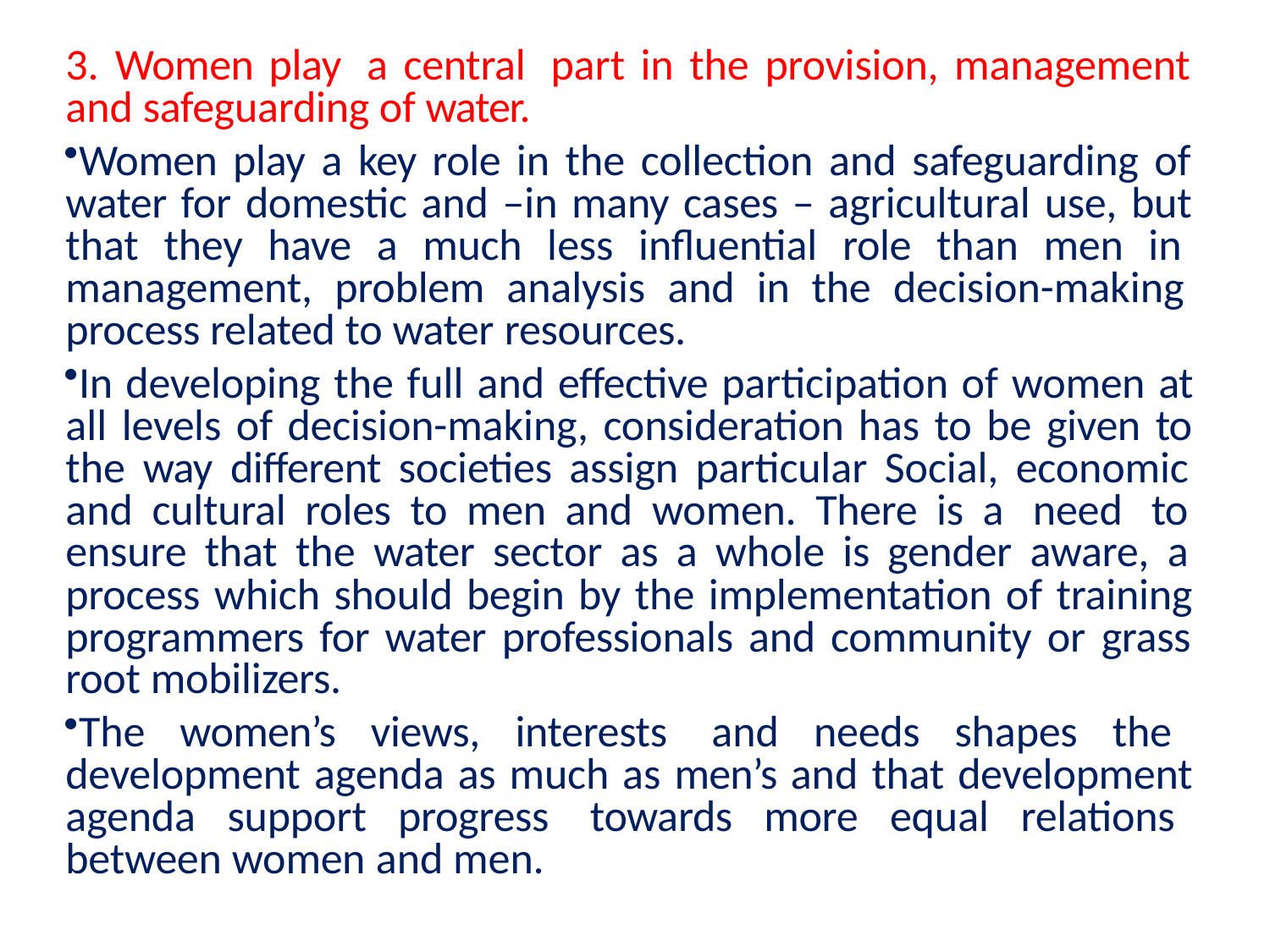

3. Women play a central part in the provision, management  and safeguarding of water.
Women play a key role in the collection and safeguarding of  water for domestic and –in many cases – agricultural use, but  that they have a much less influential role than men in  management, problem analysis and in the decision-making  process related to water resources.
In developing the full and effective participation of women at  all levels of decision-making, consideration has to be given to  the way different societies assign particular Social, economic  and cultural roles to men and women. There is a need to  ensure that the water sector as a whole is gender aware, a  process which should begin by the implementation of training  programmers for water professionals and community or grass  root mobilizers.
The women’s views, interests and needs shapes the  development agenda as much as men’s and that development  agenda support progress towards more equal relations  between women and men.